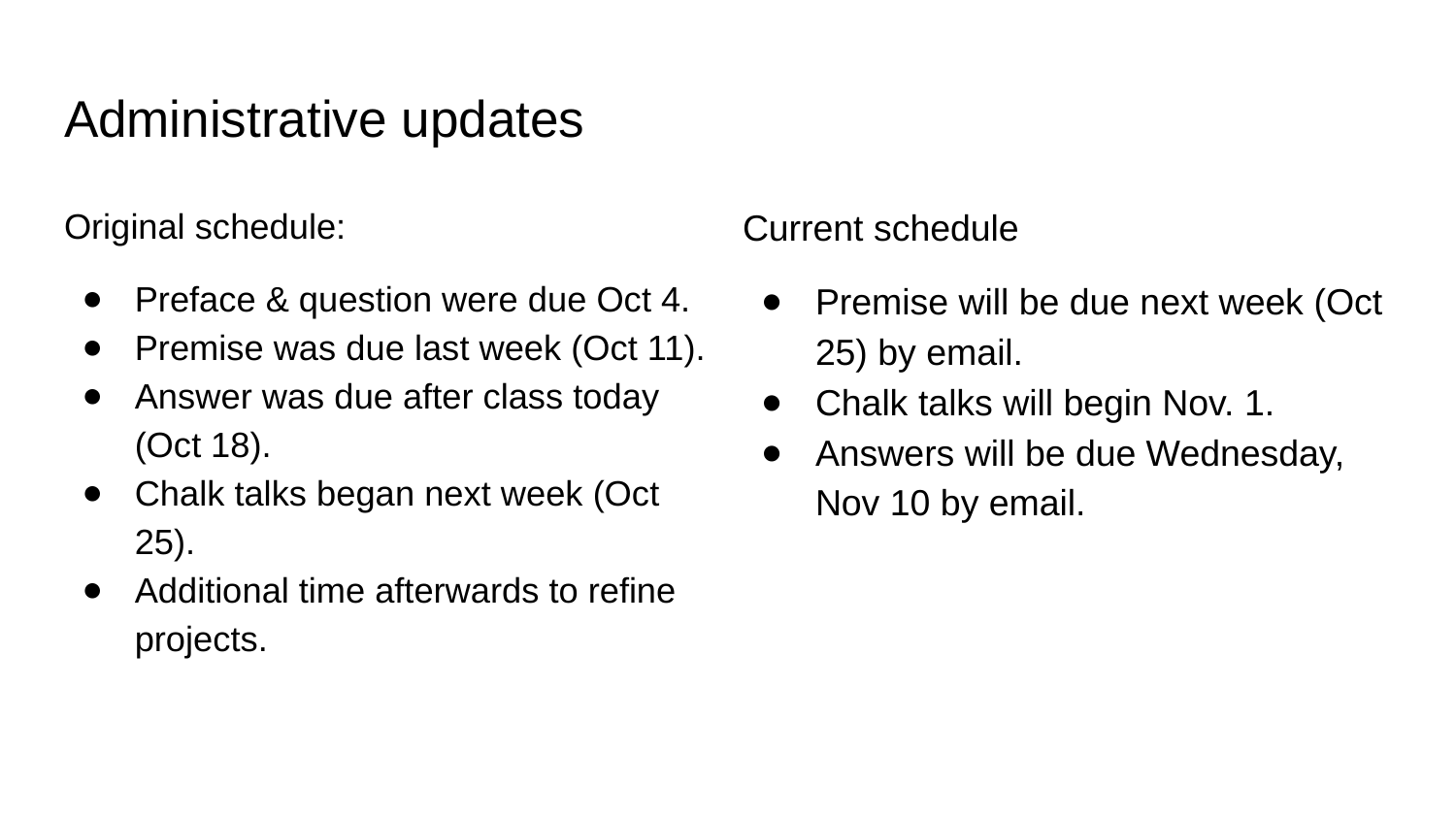

# Administrative updates
Original schedule:
Preface & question were due Oct 4.
Premise was due last week (Oct 11).
Answer was due after class today (Oct 18).
Chalk talks began next week (Oct 25).
Additional time afterwards to refine projects.
Current schedule
Premise will be due next week (Oct 25) by email.
Chalk talks will begin Nov. 1.
Answers will be due Wednesday, Nov 10 by email.